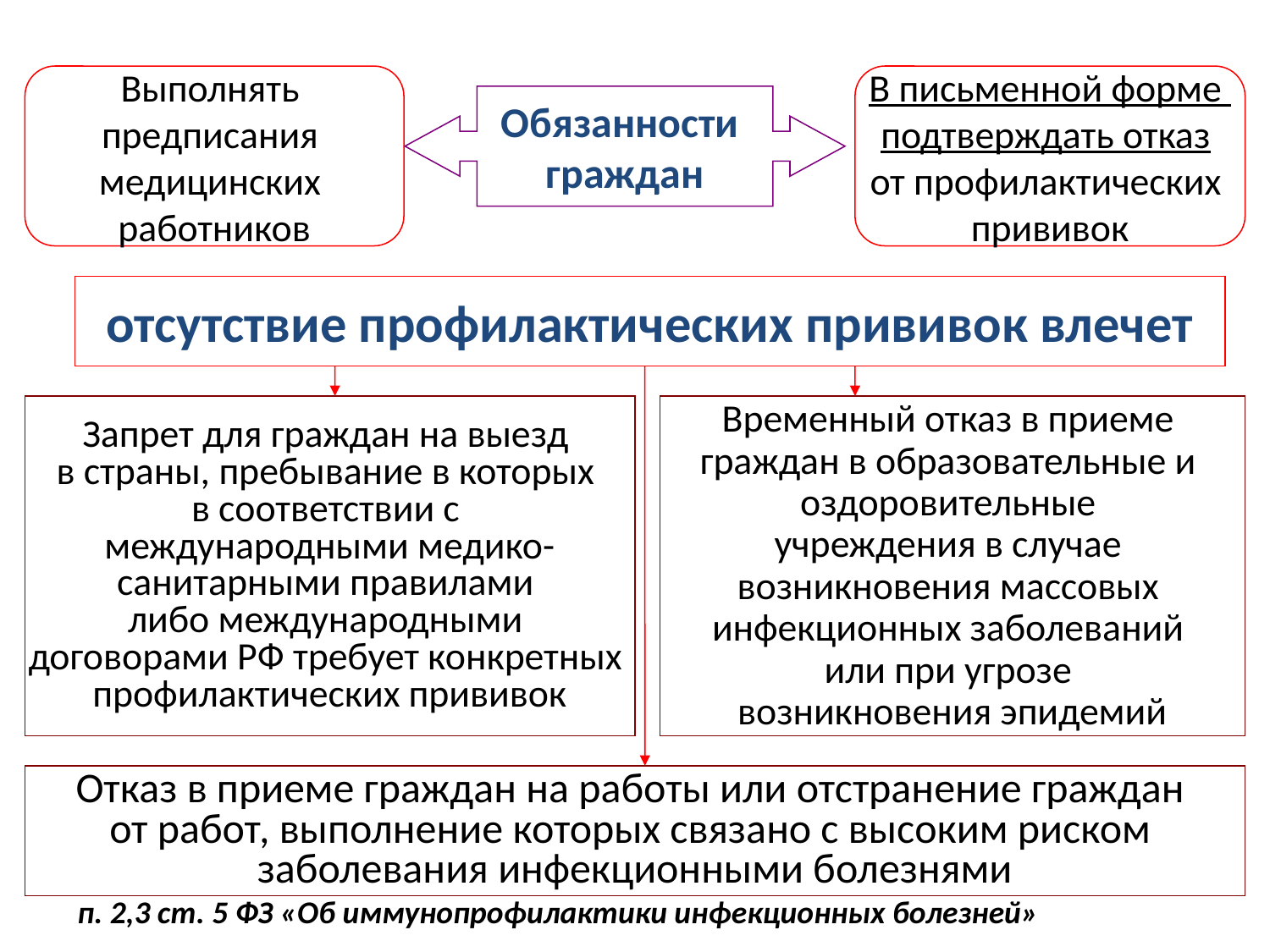

Выполнять
предписания
медицинских
работников
В письменной форме
подтверждать отказ
от профилактических
прививок
Обязанности
граждан
отсутствие профилактических прививок влечет

Запрет для граждан на выезд
в страны, пребывание в которых
в соответствии с
международными медико-
санитарными правилами
либо международными
договорами РФ требует конкретных
профилактических прививок
Временный отказ в приеме
граждан в образовательные и
оздоровительные
учреждения в случае
возникновения массовых
инфекционных заболеваний
или при угрозе
возникновения эпидемий
Отказ в приеме граждан на работы или отстранение граждан
от работ, выполнение которых связано с высоким риском
заболевания инфекционными болезнями
п. 2,3 ст. 5 ФЗ «Об иммунопрофилактики инфекционных болезней»